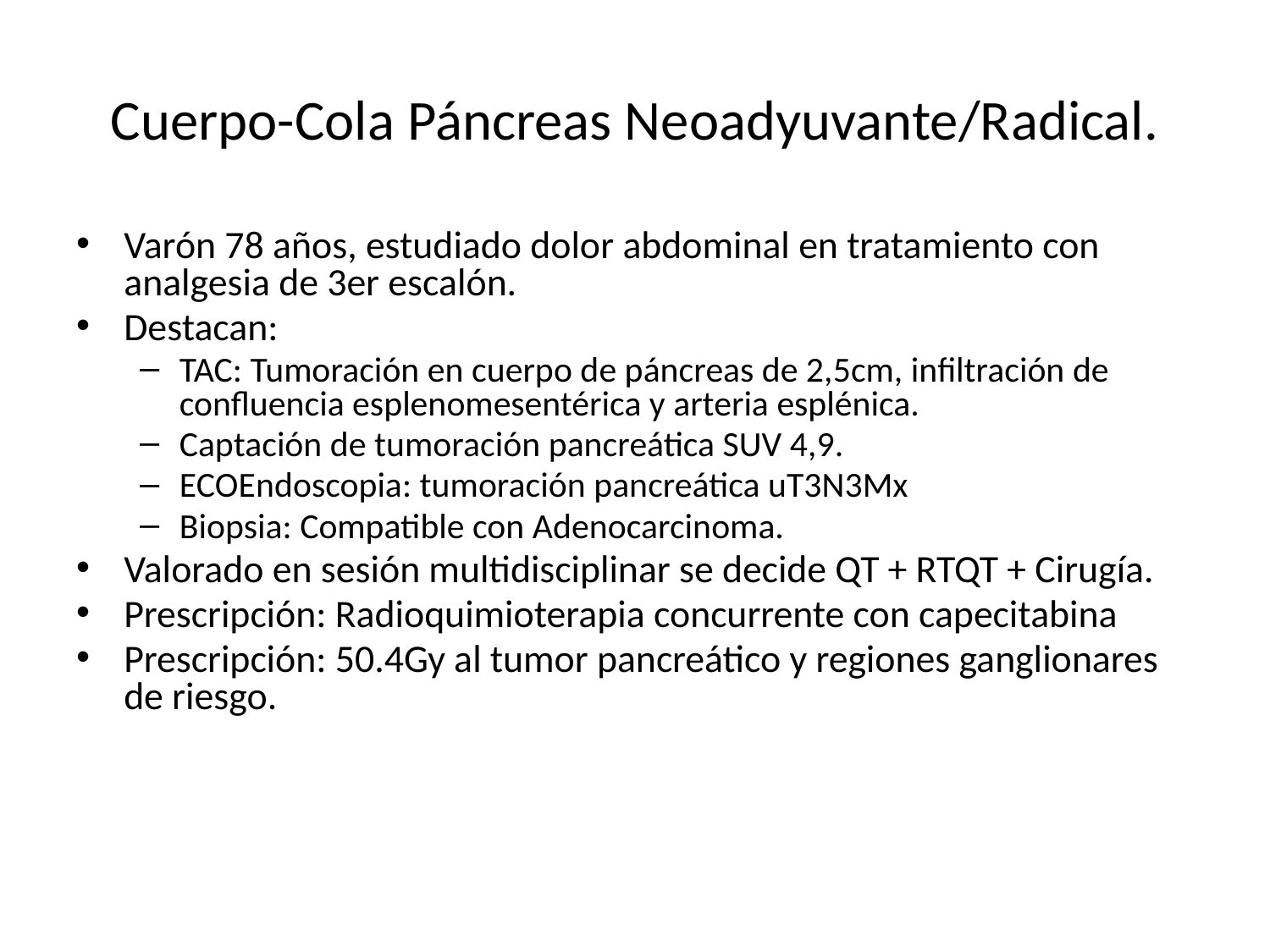

Cuerpo-Cola Páncreas Neoadyuvante/Radical.
Varón 78 años, estudiado dolor abdominal en tratamiento con analgesia de 3er escalón.
Destacan:
TAC: Tumoración en cuerpo de páncreas de 2,5cm, infiltración de  confluencia esplenomesentérica y arteria esplénica.
Captación de tumoración pancreática SUV 4,9.
ECOEndoscopia: tumoración pancreática uT3N3Mx
Biopsia: Compatible con Adenocarcinoma.
Valorado en sesión multidisciplinar se decide QT + RTQT + Cirugía.
Prescripción: Radioquimioterapia concurrente con capecitabina
Prescripción: 50.4Gy al tumor pancreático y regiones ganglionares de riesgo.